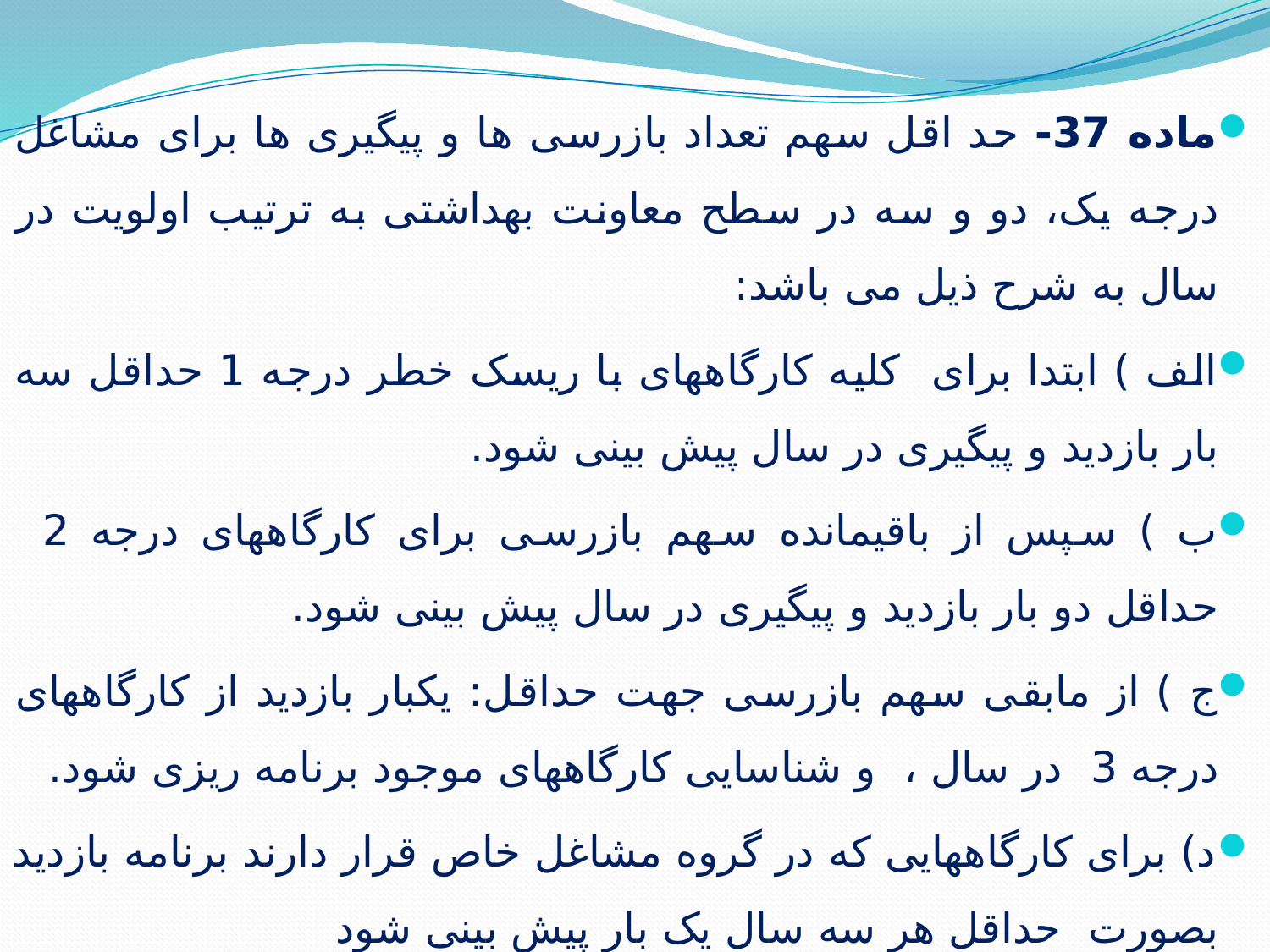

ماده 37- حد اقل سهم تعداد بازرسی ها و پیگیری ها برای مشاغل درجه یک، دو و سه در سطح معاونت بهداشتی به ترتیب اولویت در سال به شرح ذیل می باشد:
الف ) ابتدا برای  کلیه کارگاههای با ریسک خطر درجه 1 حداقل سه بار بازدید و پیگیری در سال پیش بینی شود.
ب ) سپس از باقیمانده سهم بازرسی برای کارگاههای درجه 2  حداقل دو بار بازدید و پیگیری در سال پیش بینی شود.
ج ) از مابقی سهم بازرسی جهت حداقل: یکبار بازدید از کارگاههای درجه 3  در سال ،  و شناسایی کارگاههای موجود برنامه ریزی شود.
د) برای کارگاههایی که در گروه مشاغل خاص قرار دارند برنامه بازدید بصورت  حداقل هر سه سال یک بار پیش بینی شود